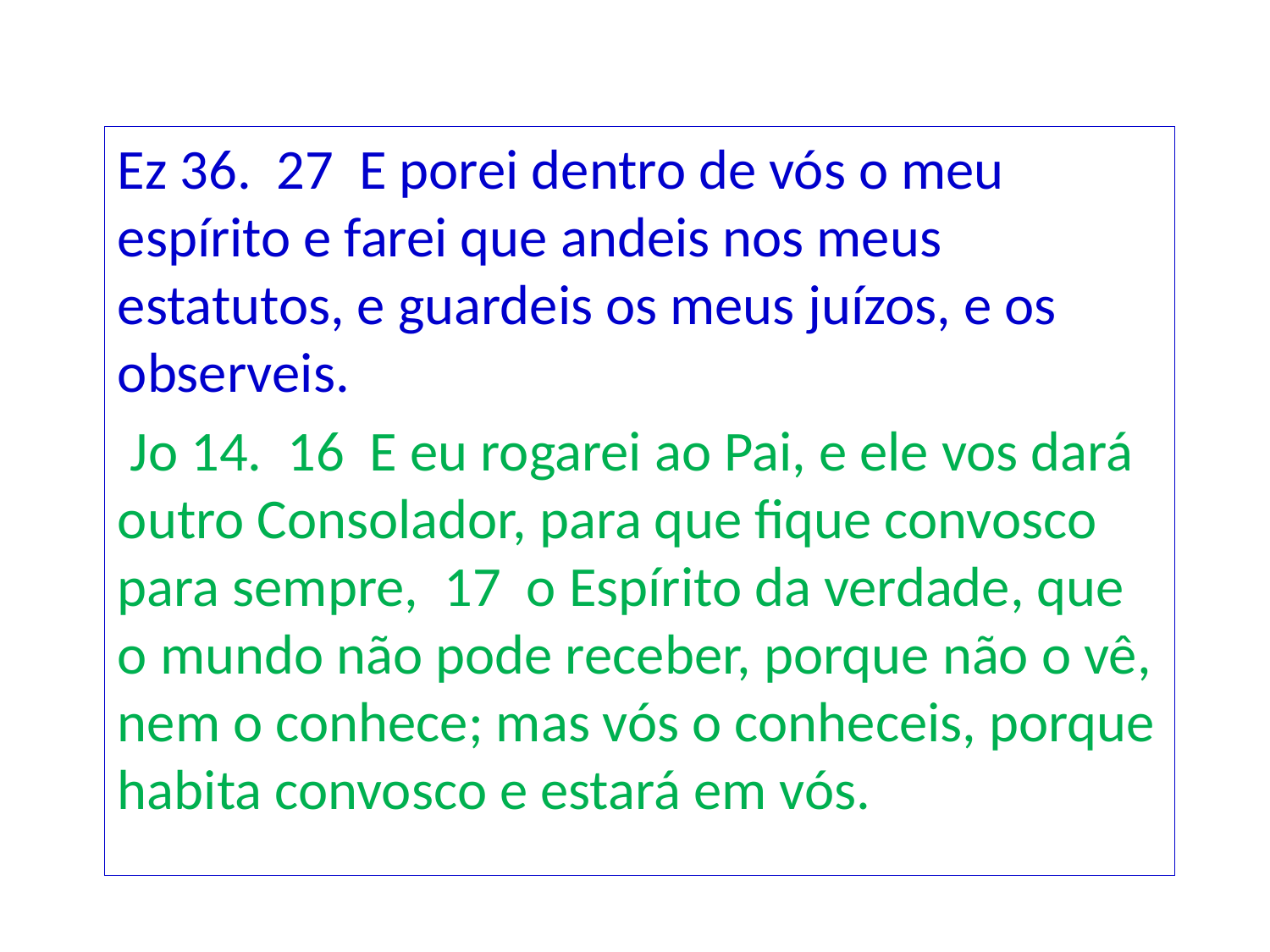

Ez 36.  27  E porei dentro de vós o meu espírito e farei que andeis nos meus estatutos, e guardeis os meus juízos, e os observeis.
 Jo 14.  16  E eu rogarei ao Pai, e ele vos dará outro Consolador, para que fique convosco para sempre,  17  o Espírito da verdade, que o mundo não pode receber, porque não o vê, nem o conhece; mas vós o conheceis, porque habita convosco e estará em vós.